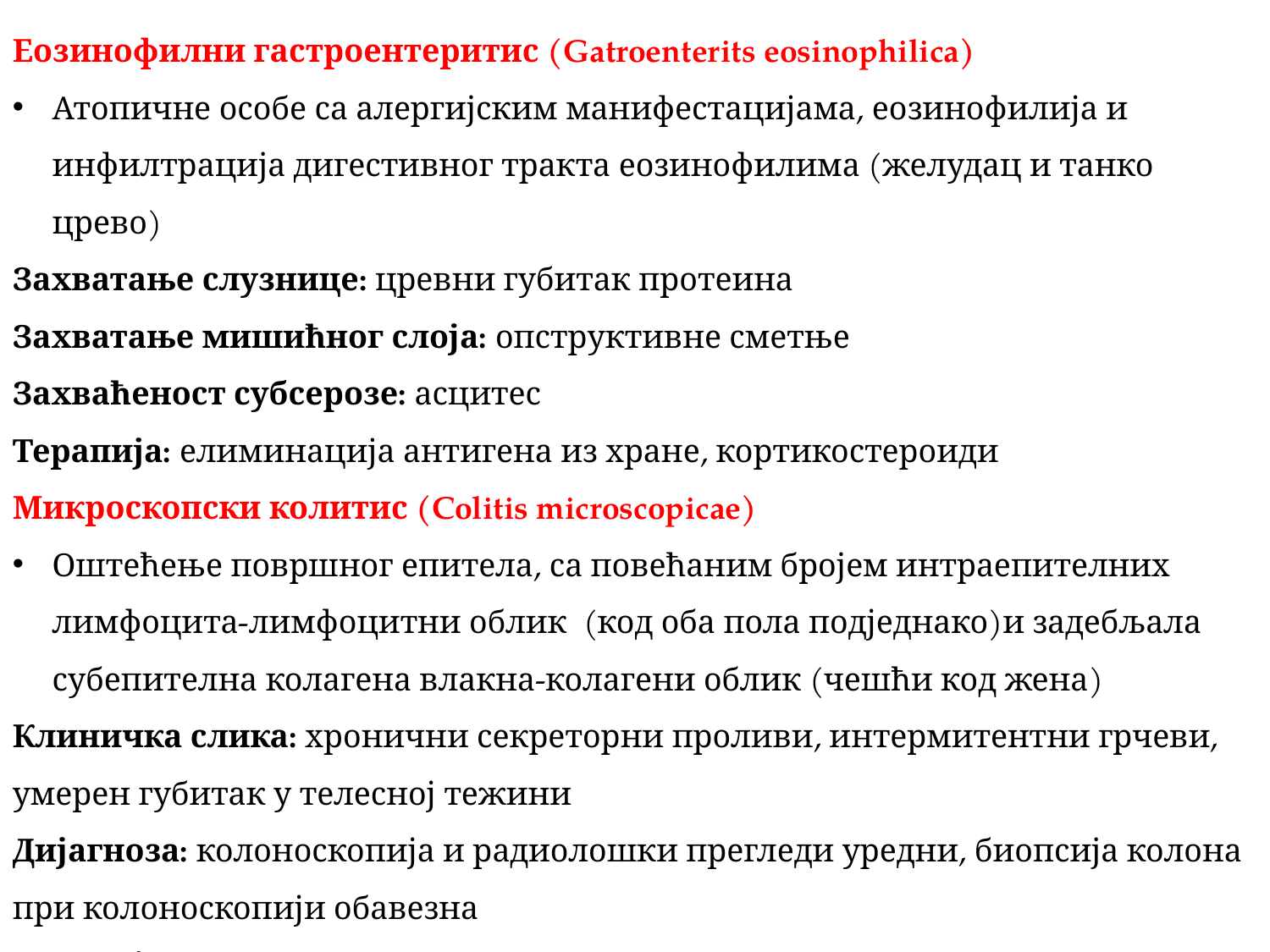

Еозинофилни гастроентеритис (Gatroenterits eosinophilica)
Атопичне особе са алергијским манифестацијама, еозинофилија и инфилтрација дигестивног тракта еозинофилима (желудац и танко црево)
Захватање слузнице: цревни губитак протеина
Захватање мишићног слоја: опструктивне сметње
Захваћеност субсерозе: асцитес
Терапија: елиминација антигена из хране, кортикостероиди
Микроскопски колитис (Colitis microscopicae)
Оштећење површног епитела, са повећаним бројем интраепителних лимфоцита-лимфоцитни облик  (код оба пола подједнако)и задебљала субепителна колагена влакна-колагени облик (чешћи код жена)
Клиничка слика: хронични секреторни проливи, интермитентни грчеви, умерен губитак у телесној тежини
Дијагноза: колоноскопија и радиолошки прегледи уредни, биопсија колона при колоноскопији обавезна
Терапија: аминосалицилати, кортикостероиди, метронидазол